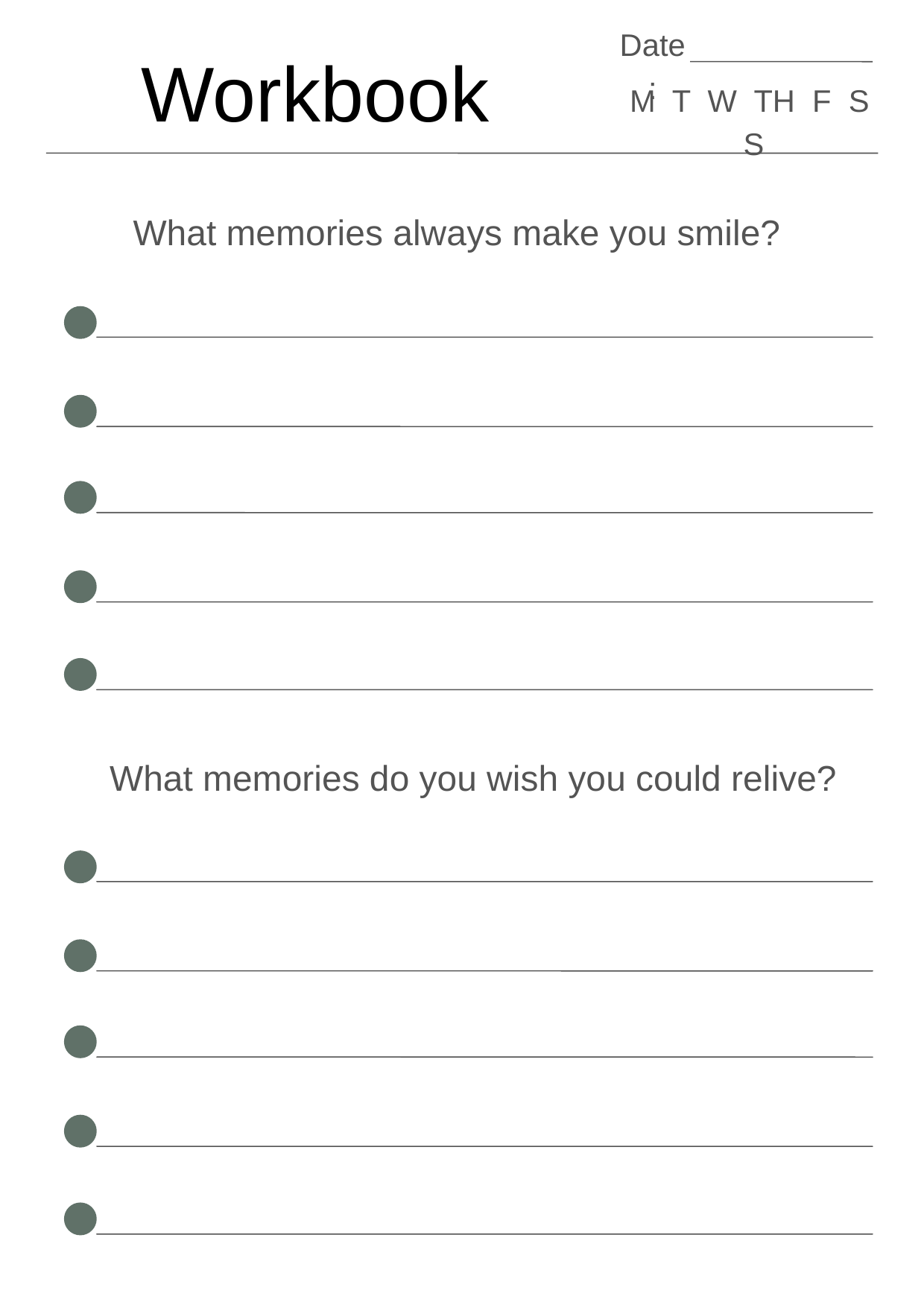

Date:
Workbook

M  T  W  TH  F  S  S

What memories always make you smile?

What memories do you wish you could relive?